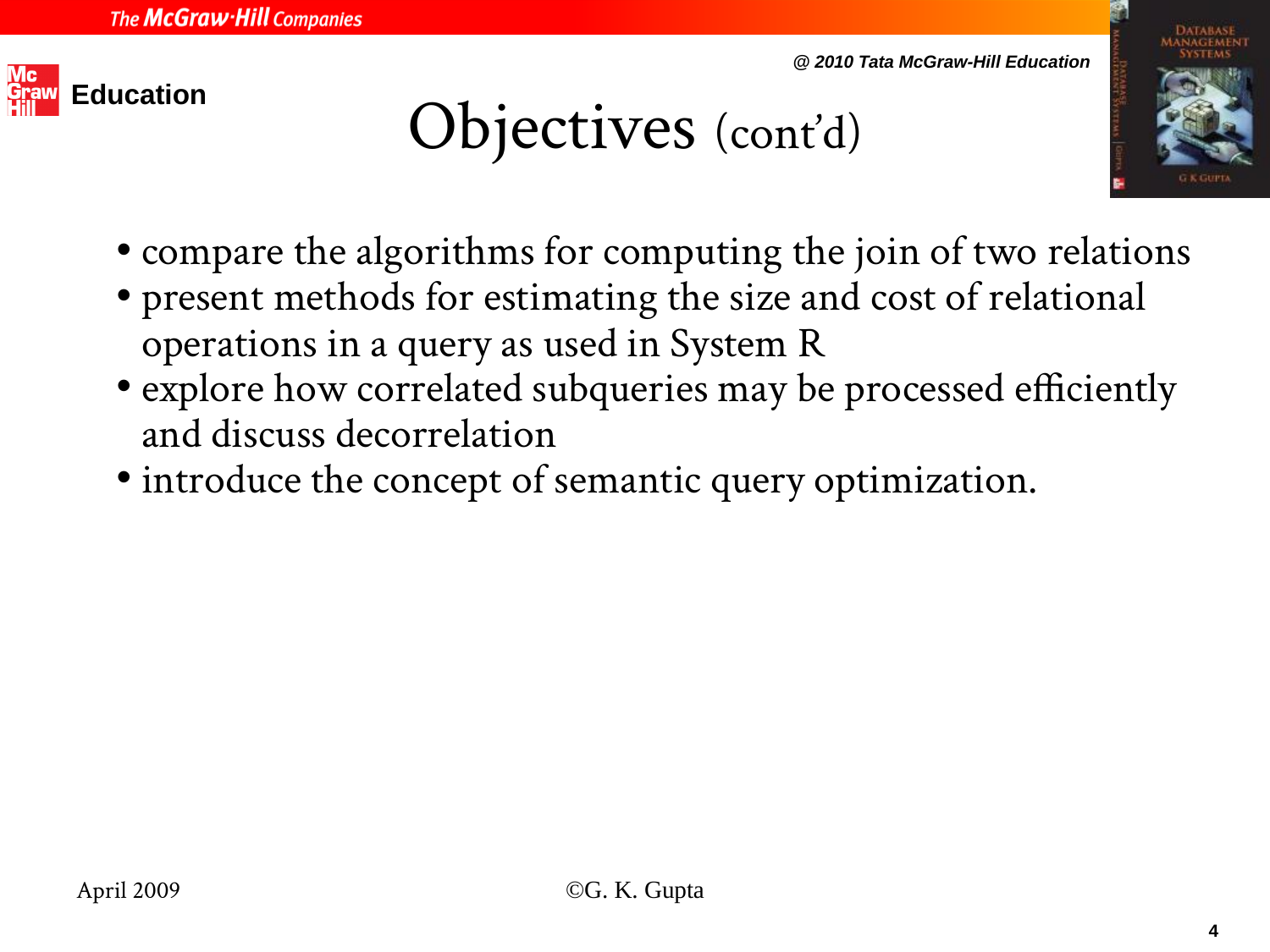

# Objectives (cont’d)
compare the algorithms for computing the join of two relations
present methods for estimating the size and cost of relational operations in a query as used in System R
explore how correlated subqueries may be processed efficiently and discuss decorrelation
introduce the concept of semantic query optimization.

April 2009
©G. K. Gupta